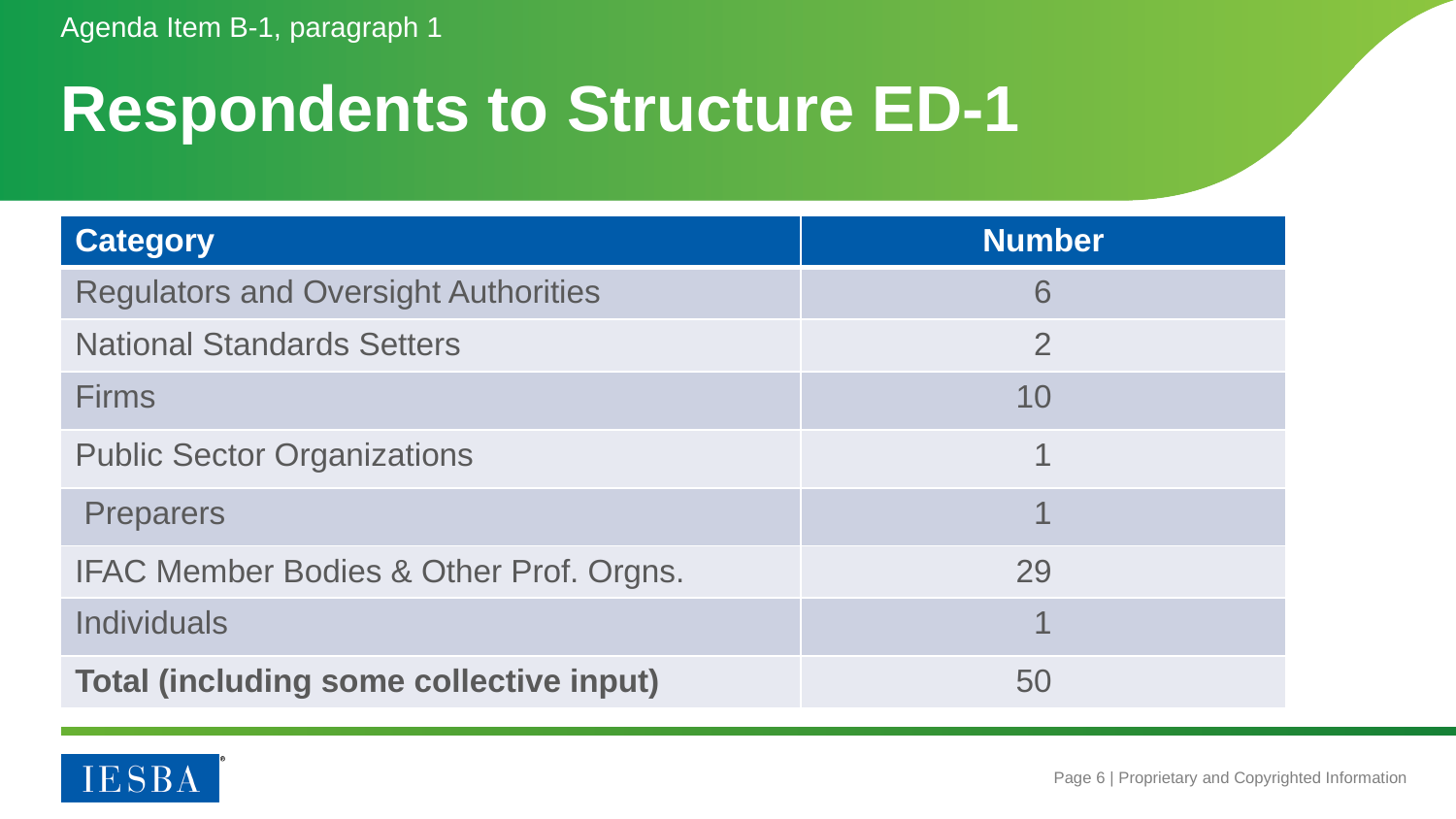

Agenda Item B-1, paragraph 1
# Respondents to Structure ED-1
| Category | Number |
| --- | --- |
| Regulators and Oversight Authorities | 6 |
| National Standards Setters | 2 |
| Firms | 10 |
| Public Sector Organizations | 1 |
| Preparers | 1 |
| IFAC Member Bodies & Other Prof. Orgns. | 29 |
| Individuals | 1 |
| Total (including some collective input) | 50 |